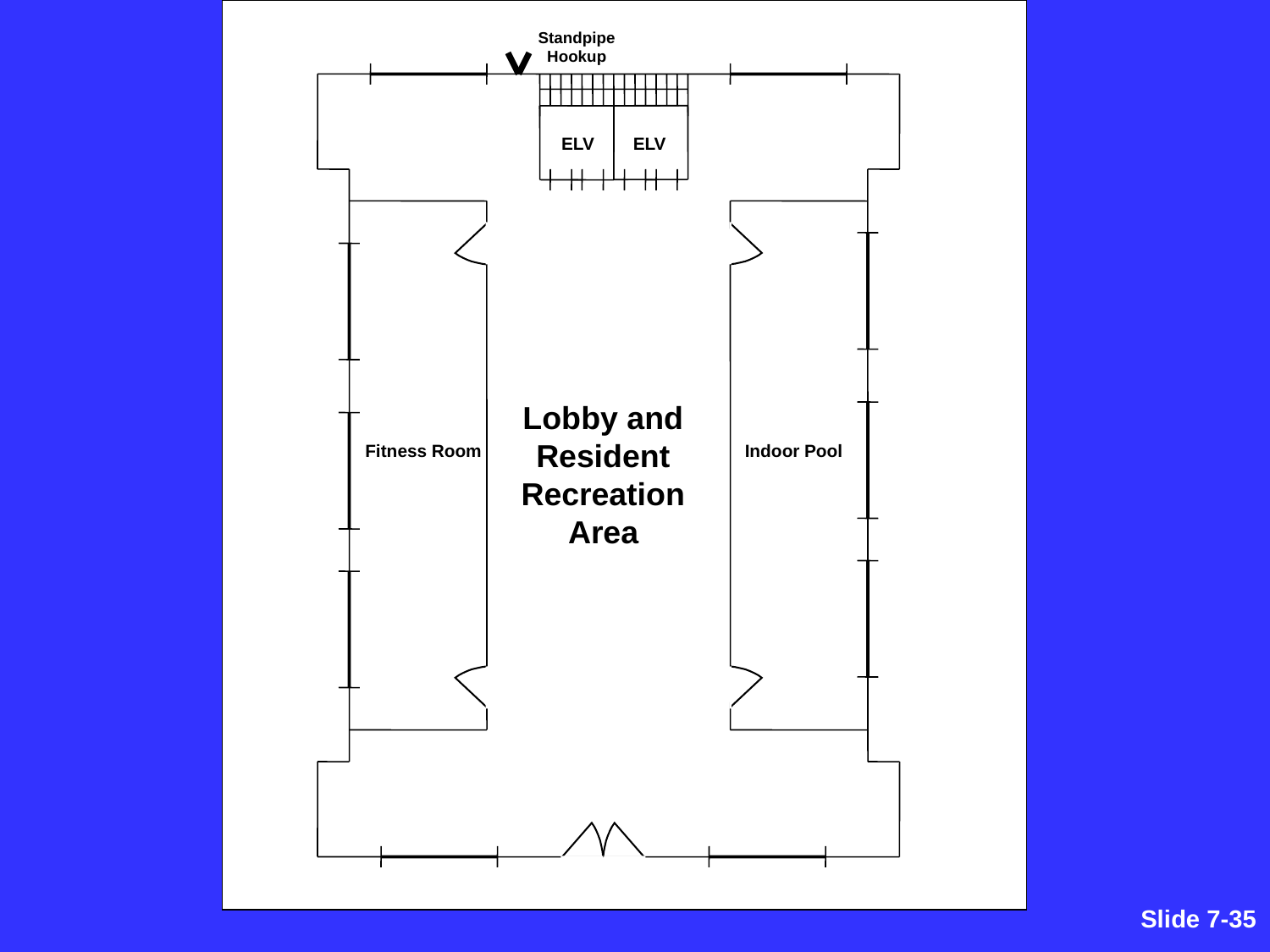

Standpipe Hookup

ELV
ELV

Lobby and Resident Recreation Area

Fitness Room
Indoor Pool

Slide 7-35